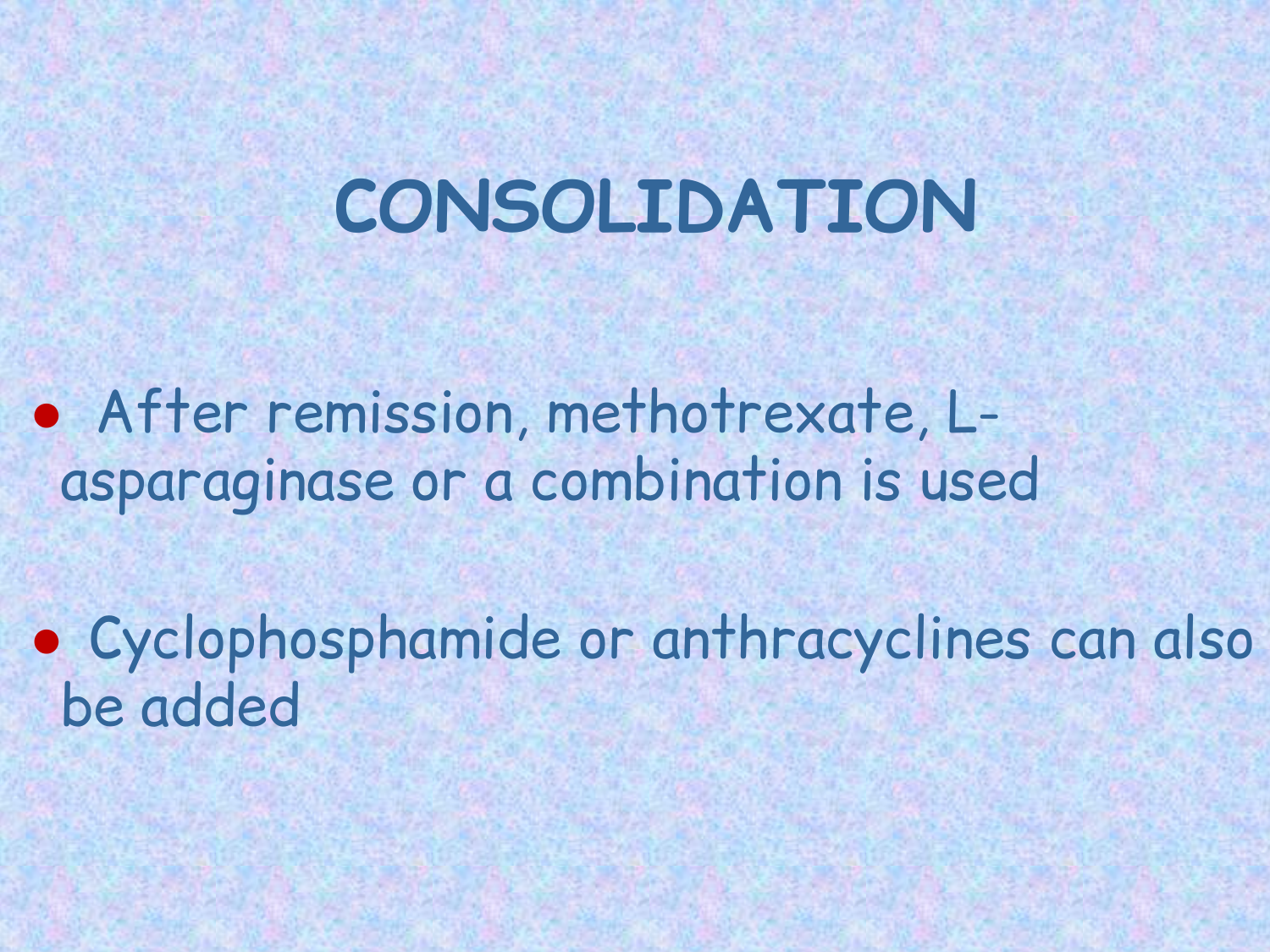

CONSOLIDATION

 ●  After remission, methotrexate, L-asparaginase or a combination is used

 ●  Cyclophosphamide or anthracyclines can also be added

#